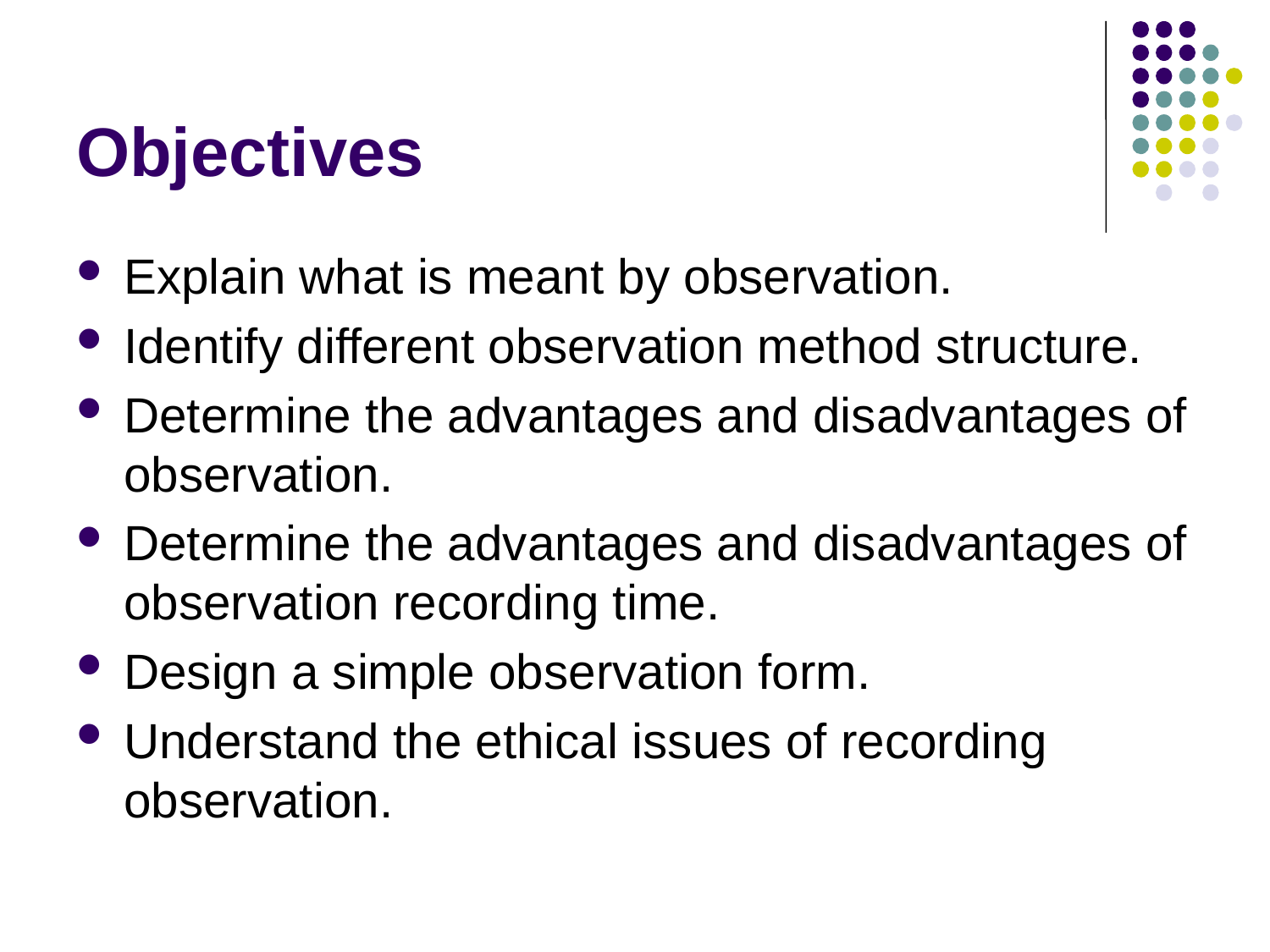

# Objectives
Explain what is meant by observation.
Identify different observation method structure.
Determine the advantages and disadvantages of observation.
Determine the advantages and disadvantages of observation recording time.
Design a simple observation form.
Understand the ethical issues of recording observation.